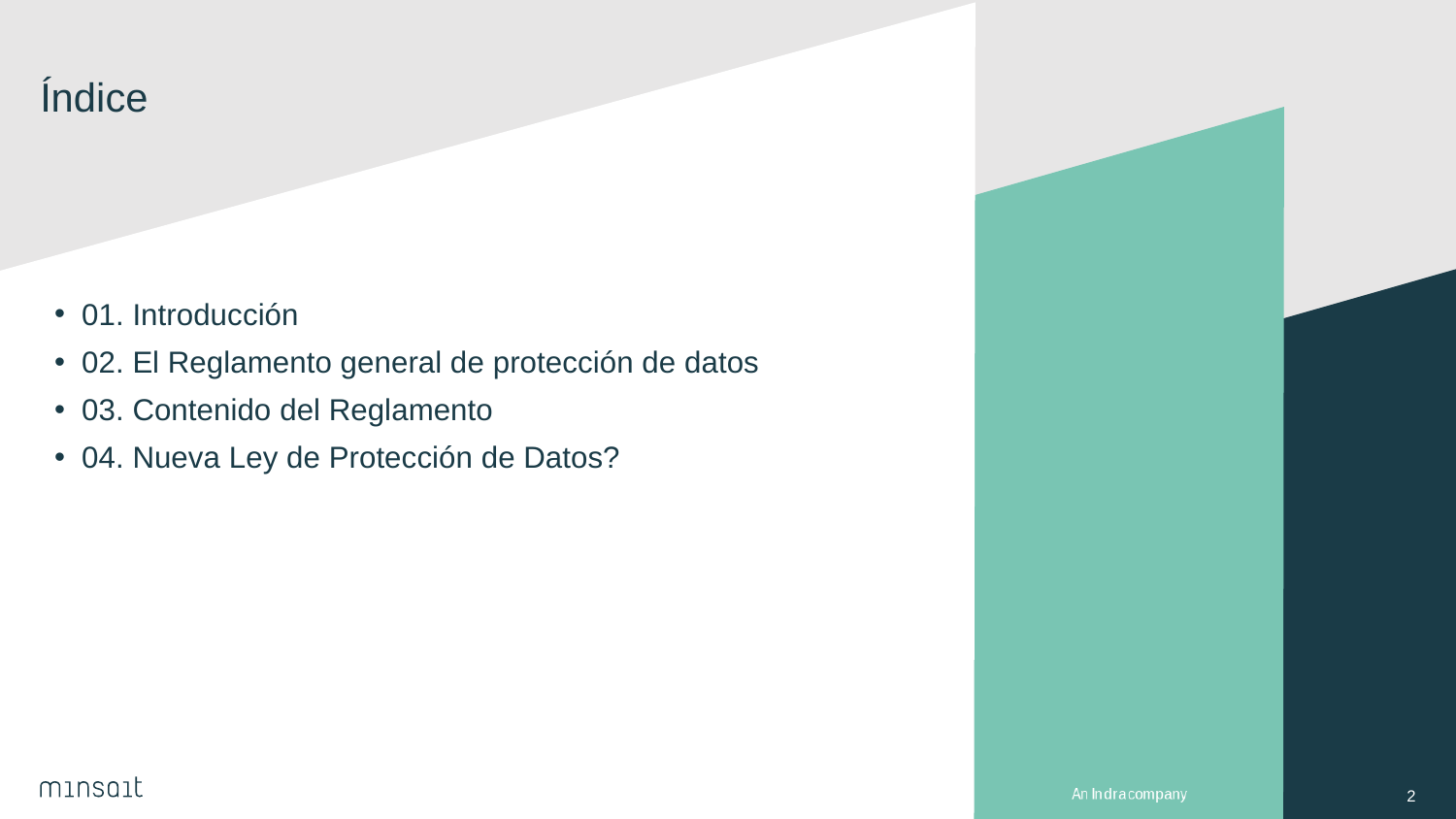

# Índice
01. Introducción
02. El Reglamento general de protección de datos
03. Contenido del Reglamento
04. Nueva Ley de Protección de Datos?